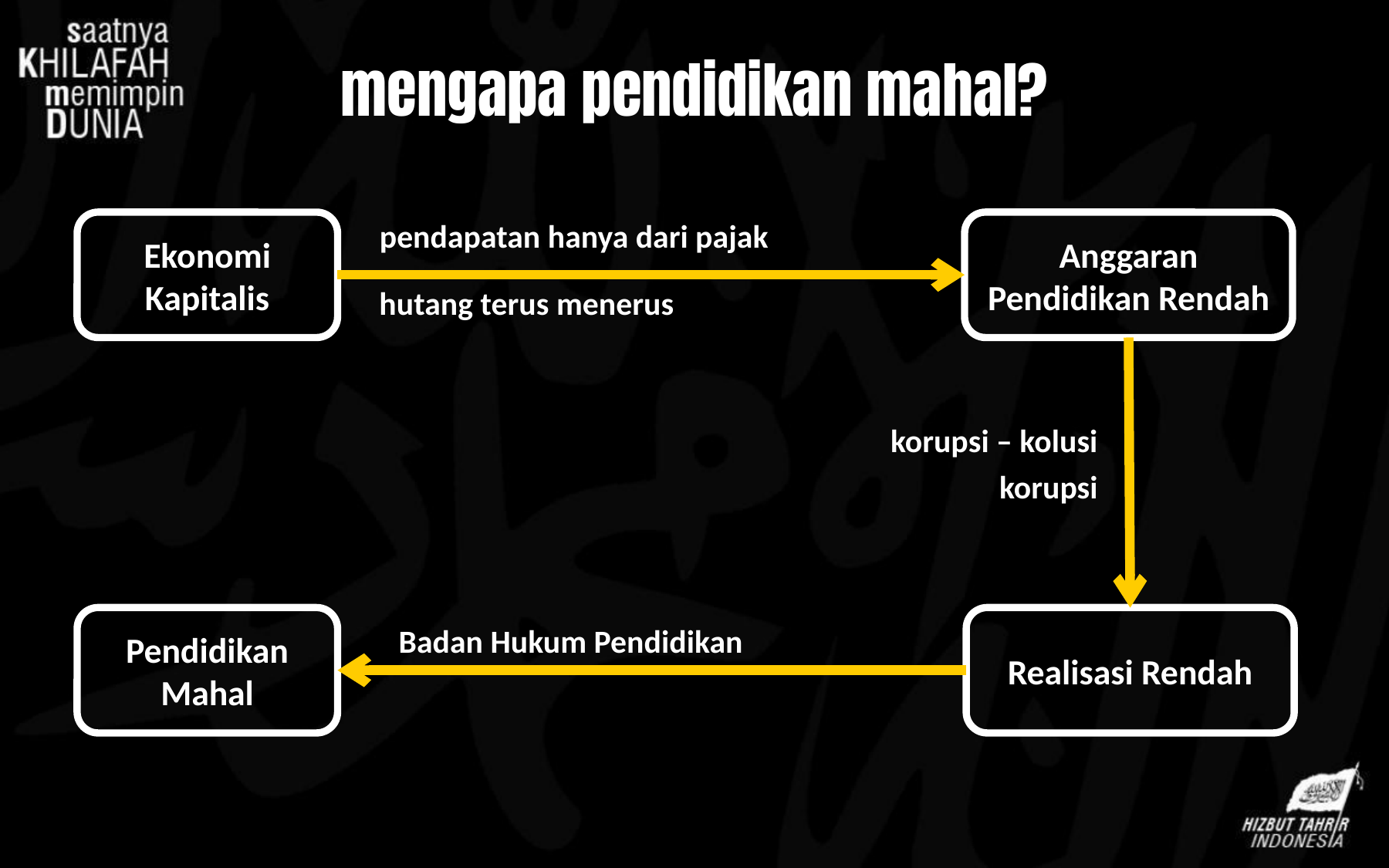

mengapa pendidikan mahal?
pendapatan hanya dari pajak
Ekonomi Kapitalis
Anggaran Pendidikan Rendah
hutang terus menerus
korupsi – kolusi
korupsi
Pendidikan Mahal
Realisasi Rendah
Badan Hukum Pendidikan